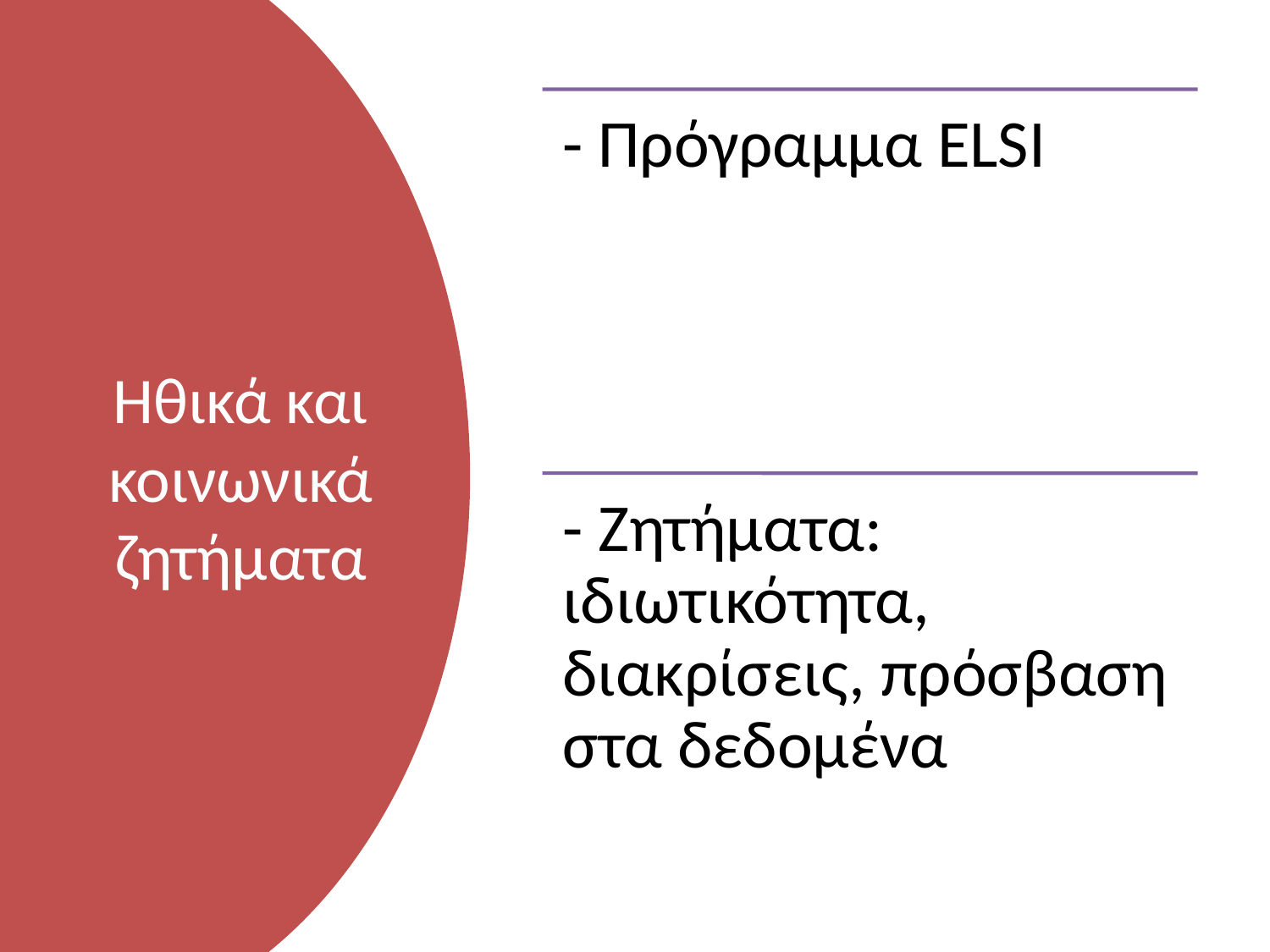

- Πρόγραμμα ELSI
- Ζητήματα: ιδιωτικότητα, διακρίσεις, πρόσβαση στα δεδομένα
# Ηθικά και κοινωνικά ζητήματα